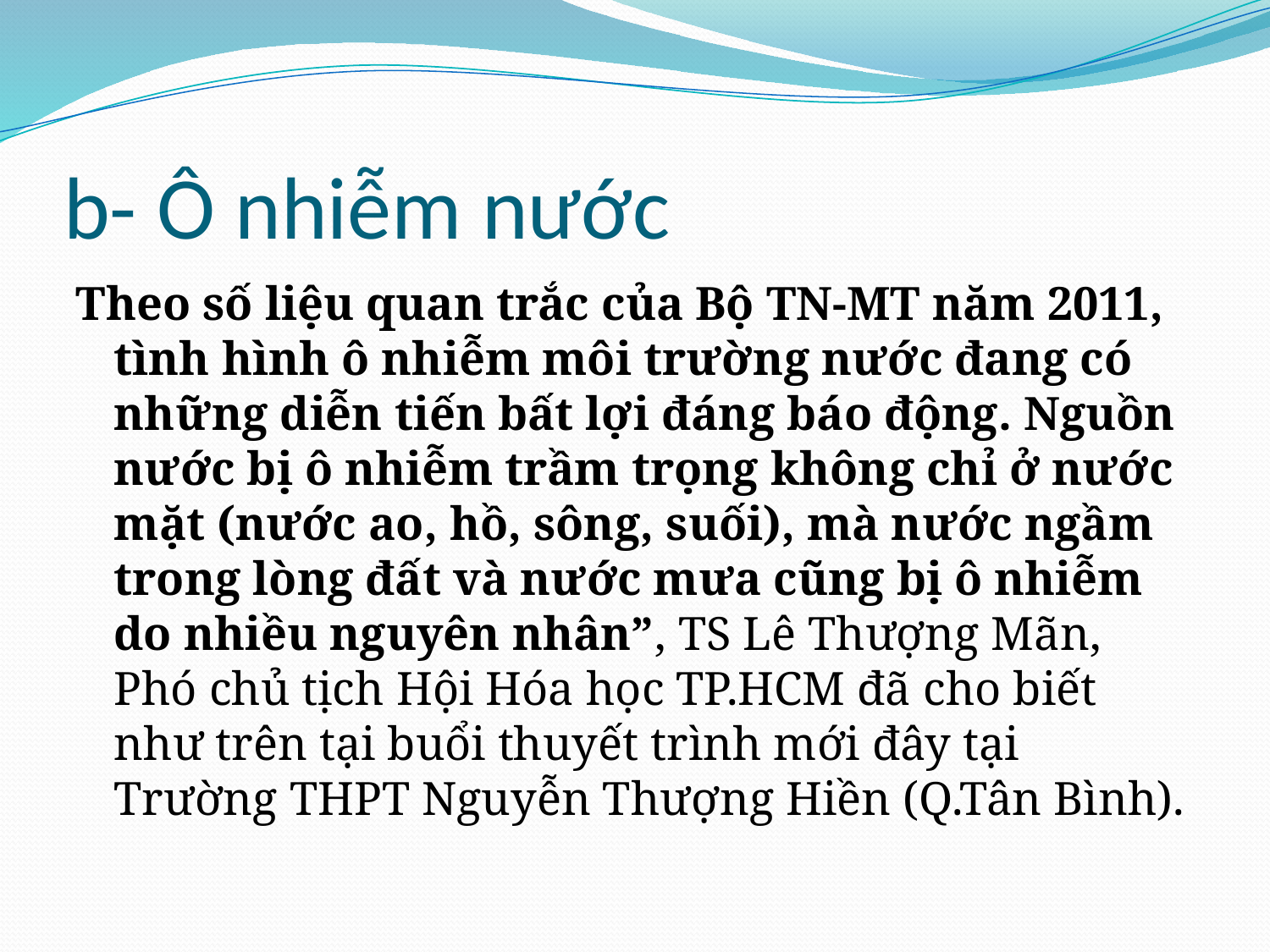

# b- Ô nhiễm nước
Theo số liệu quan trắc của Bộ TN-MT năm 2011, tình hình ô nhiễm môi trường nước đang có những diễn tiến bất lợi đáng báo động. Nguồn nước bị ô nhiễm trầm trọng không chỉ ở nước mặt (nước ao, hồ, sông, suối), mà nước ngầm trong lòng đất và nước mưa cũng bị ô nhiễm do nhiều nguyên nhân”, TS Lê Thượng Mãn, Phó chủ tịch Hội Hóa học TP.HCM đã cho biết như trên tại buổi thuyết trình mới đây tại Trường THPT Nguyễn Thượng Hiền (Q.Tân Bình).